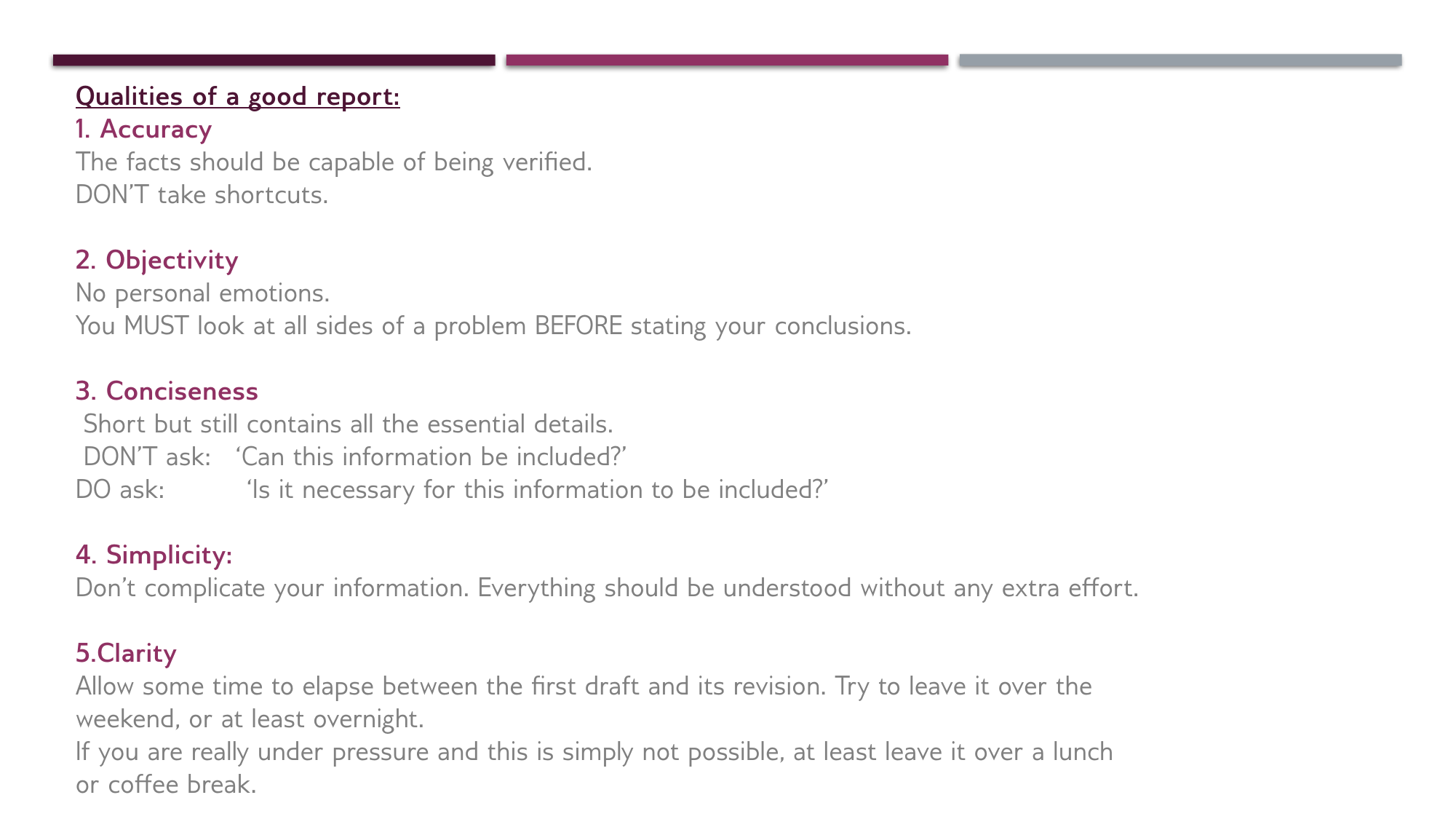

Qualities of a good report:
1. Accuracy
The facts should be capable of being verified.
DON’T take shortcuts.

2. Objectivity
No personal emotions.
You MUST look at all sides of a problem BEFORE stating your conclusions.

3. Conciseness
 Short but still contains all the essential details.
 DON’T ask:   ‘Can this information be included?’
DO ask:          ‘Is it necessary for this information to be included?’

4. Simplicity:
Don’t complicate your information. Everything should be understood without any extra effort.

5.Clarity
Allow some time to elapse between the first draft and its revision. Try to leave it over the
weekend, or at least overnight.
If you are really under pressure and this is simply not possible, at least leave it over a lunch or coffee break.